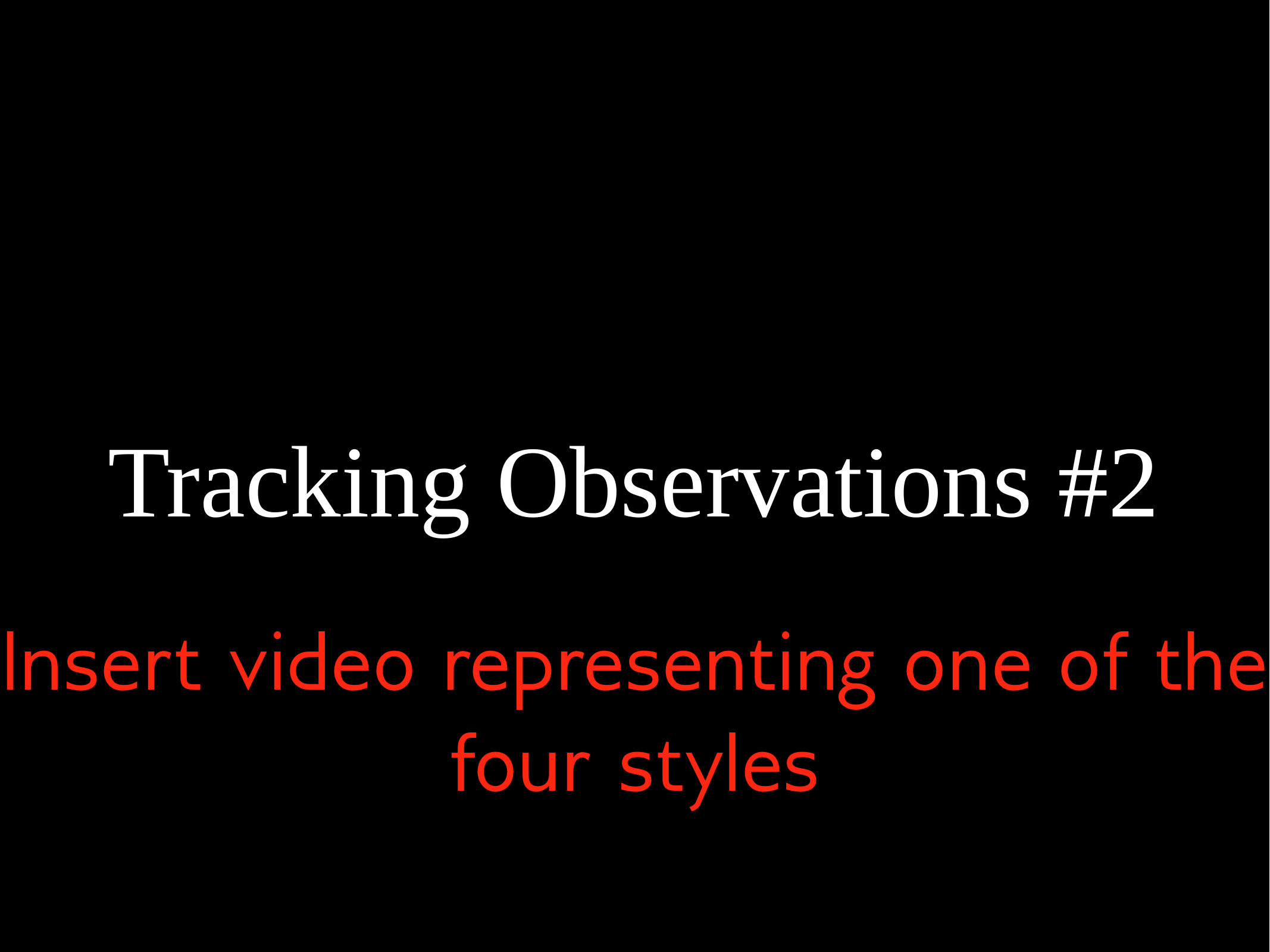

Tracking Observations #2
Insert video representing one of the four styles